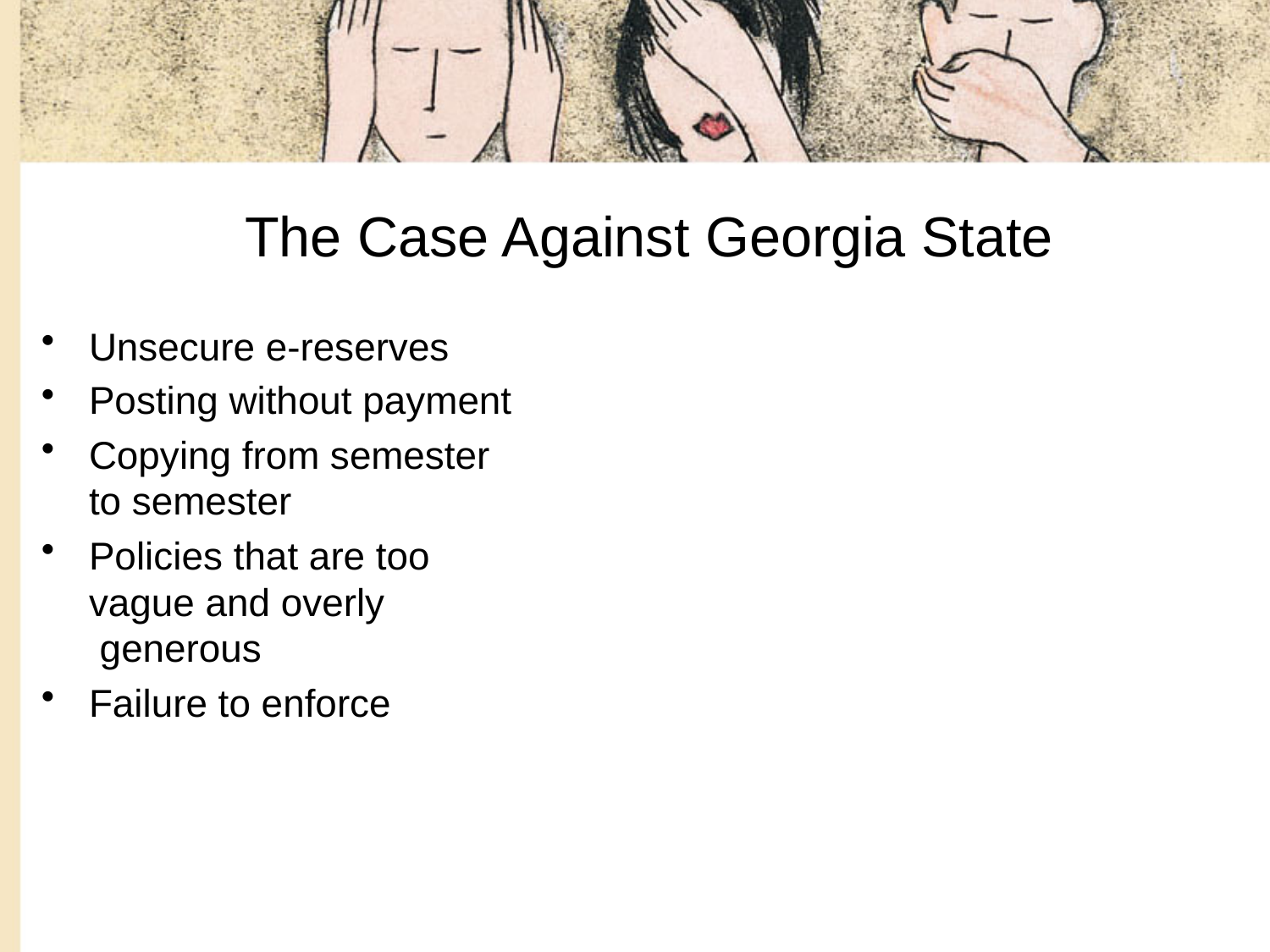

# The Case Against Georgia State
Unsecure e-reserves
Posting without payment
Copying from semester
to semester
Policies that are too
vague and overly
 generous
Failure to enforce